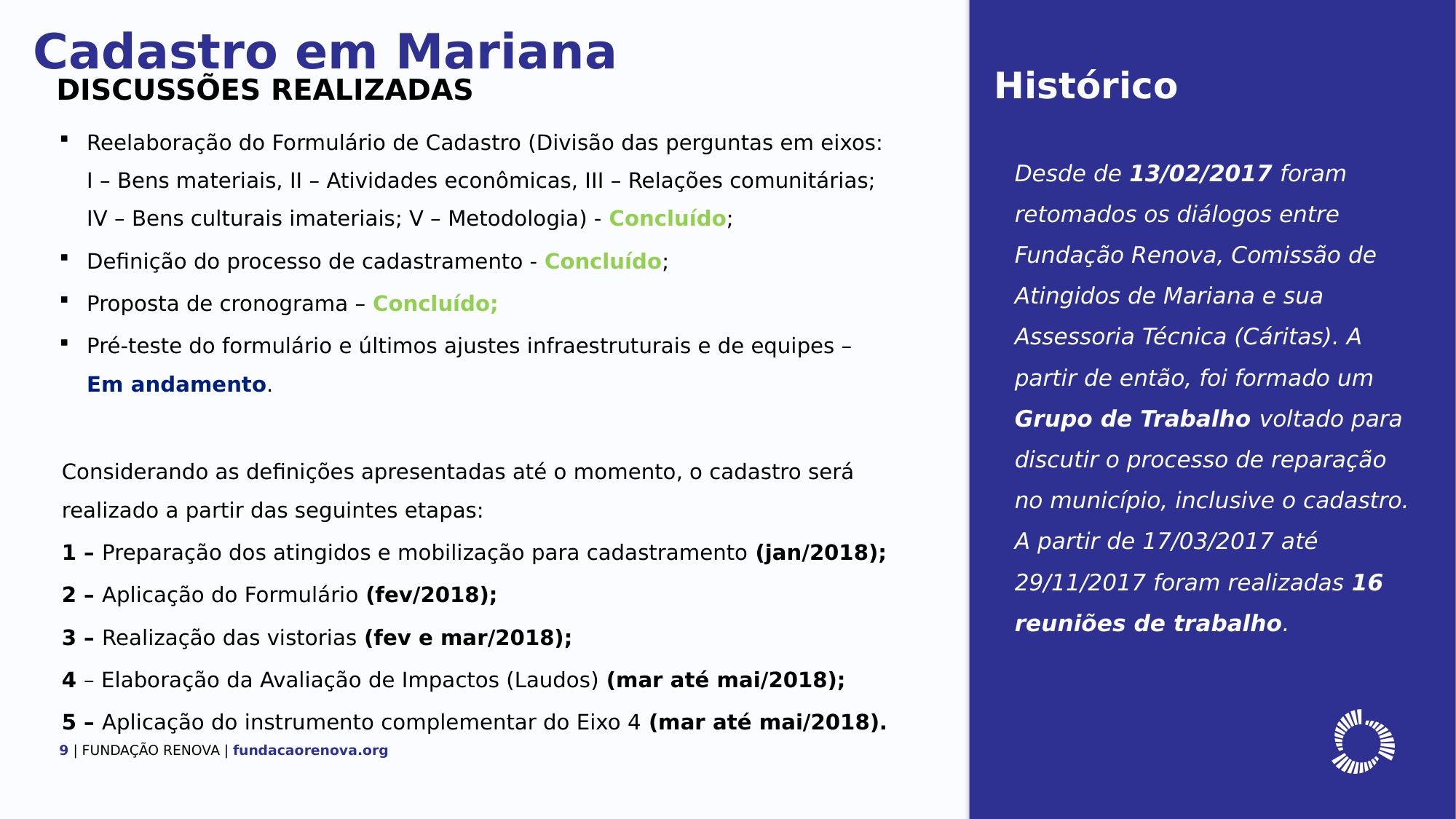

Cadastro em Mariana
Histórico
DISCUSSÕES REALIZADAS
Reelaboração do Formulário de Cadastro (Divisão das perguntas em eixos: I – Bens materiais, II – Atividades econômicas, III – Relações comunitárias; IV – Bens culturais imateriais; V – Metodologia) - Concluído;
Definição do processo de cadastramento - Concluído;
Proposta de cronograma – Concluído;
Pré-teste do formulário e últimos ajustes infraestruturais e de equipes – Em andamento.
Desde de 13/02/2017 foram retomados os diálogos entre Fundação Renova, Comissão de Atingidos de Mariana e sua Assessoria Técnica (Cáritas). A partir de então, foi formado um Grupo de Trabalho voltado para discutir o processo de reparação no município, inclusive o cadastro. A partir de 17/03/2017 até 29/11/2017 foram realizadas 16 reuniões de trabalho.

Considerando as definições apresentadas até o momento, o cadastro será realizado a partir das seguintes etapas:
1 – Preparação dos atingidos e mobilização para cadastramento (jan/2018);
2 – Aplicação do Formulário (fev/2018);
3 – Realização das vistorias (fev e mar/2018);
4 – Elaboração da Avaliação de Impactos (Laudos) (mar até mai/2018);
5 – Aplicação do instrumento complementar do Eixo 4 (mar até mai/2018).